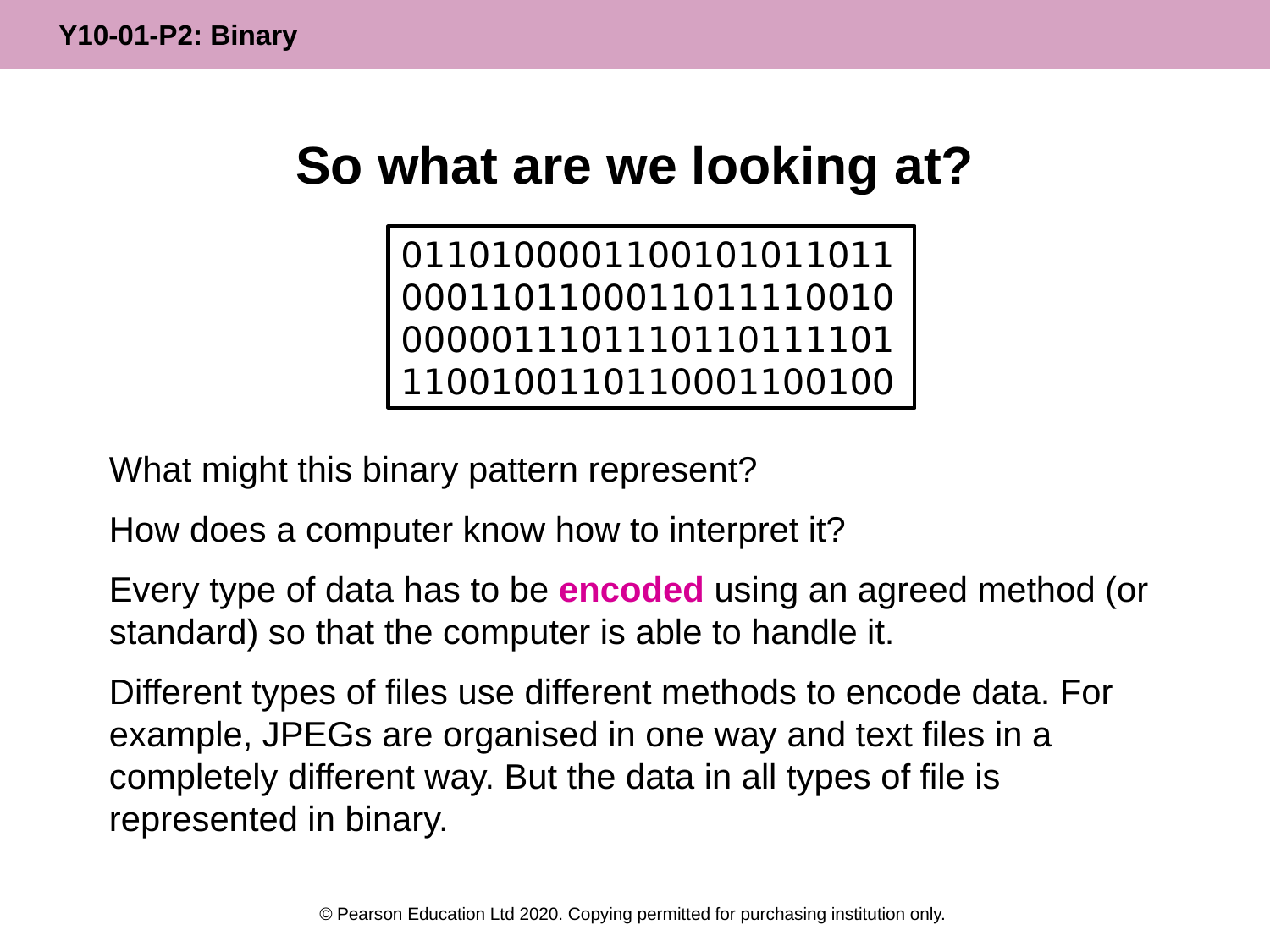

# So what are we looking at?
0110100001100101011011000110110001101111001000000111011101101111011100100110110001100100
What might this binary pattern represent?
How does a computer know how to interpret it?
Every type of data has to be encoded using an agreed method (or standard) so that the computer is able to handle it.
Different types of files use different methods to encode data. For example, JPEGs are organised in one way and text files in a completely different way. But the data in all types of file is represented in binary.

© Pearson Education Ltd 2020. Copying permitted for purchasing institution only.